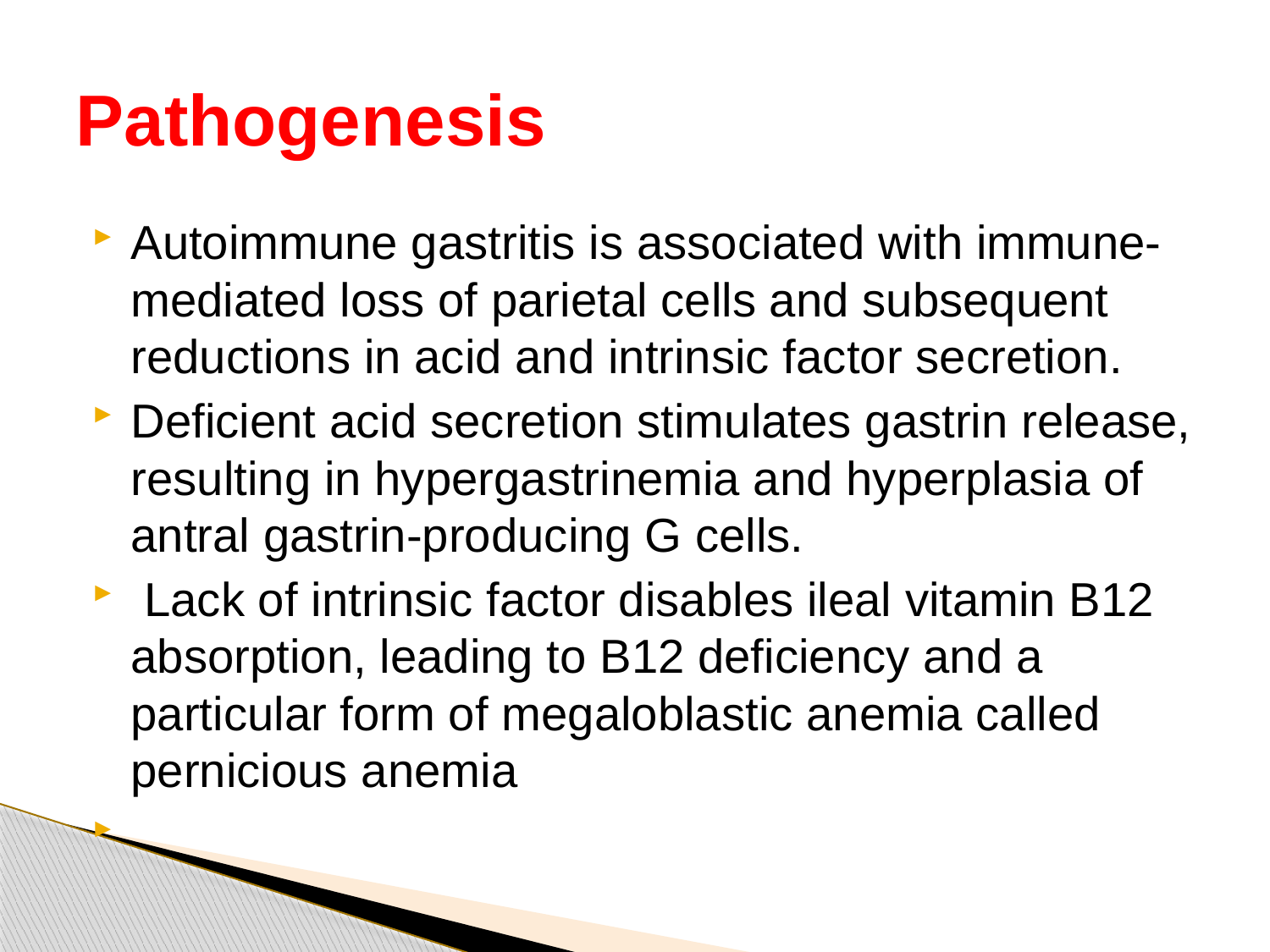

# Pathogenesis
Autoimmune gastritis is associated with immune-mediated loss of parietal cells and subsequent reductions in acid and intrinsic factor secretion.
Deficient acid secretion stimulates gastrin release, resulting in hypergastrinemia and hyperplasia of antral gastrin-producing G cells.
 Lack of intrinsic factor disables ileal vitamin B12 absorption, leading to B12 deficiency and a particular form of megaloblastic anemia called pernicious anemia